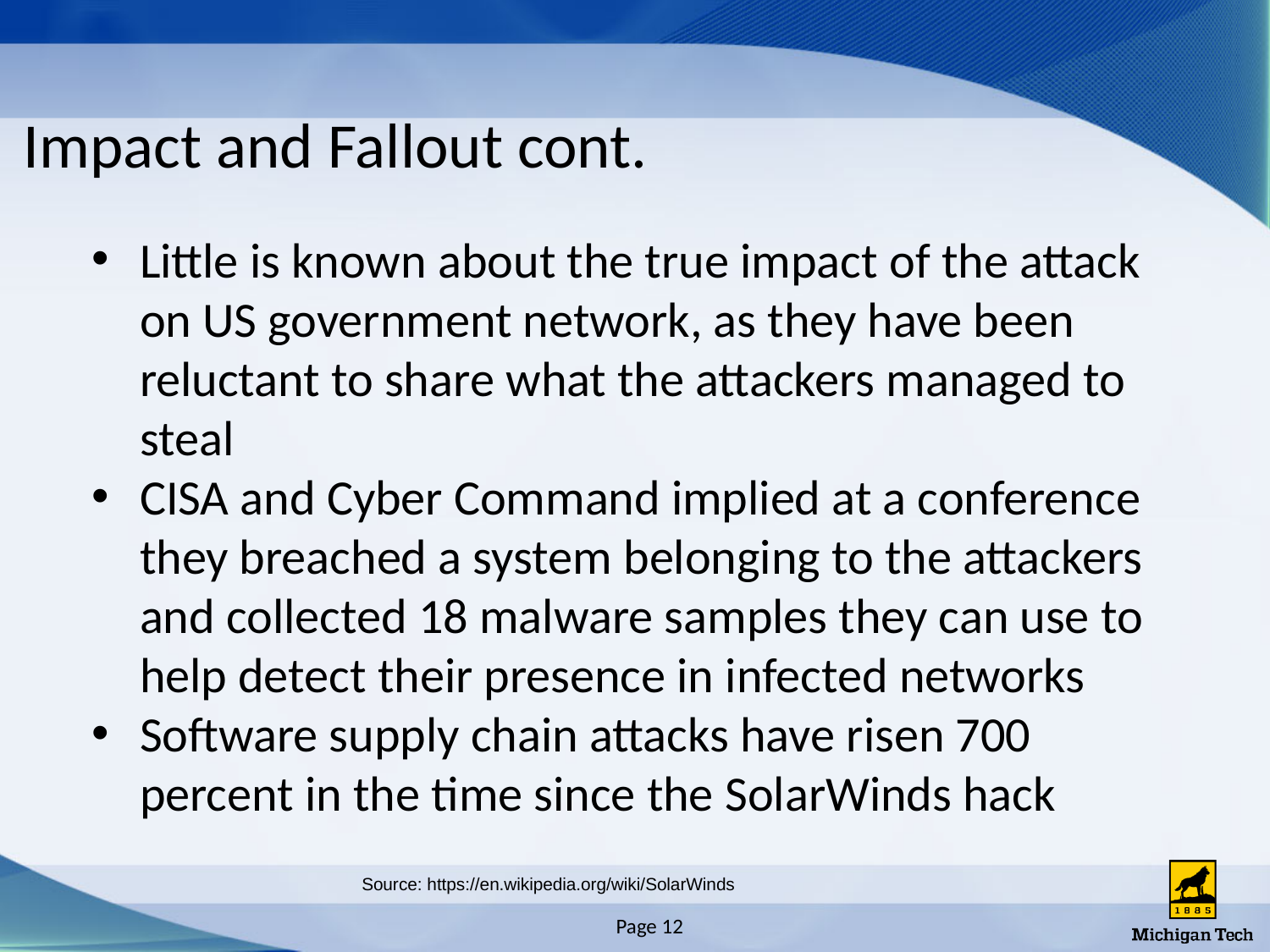

# Impact and Fallout cont.
Little is known about the true impact of the attack on US government network, as they have been reluctant to share what the attackers managed to steal
CISA and Cyber Command implied at a conference they breached a system belonging to the attackers and collected 18 malware samples they can use to help detect their presence in infected networks
Software supply chain attacks have risen 700 percent in the time since the SolarWinds hack
Source: https://en.wikipedia.org/wiki/SolarWinds